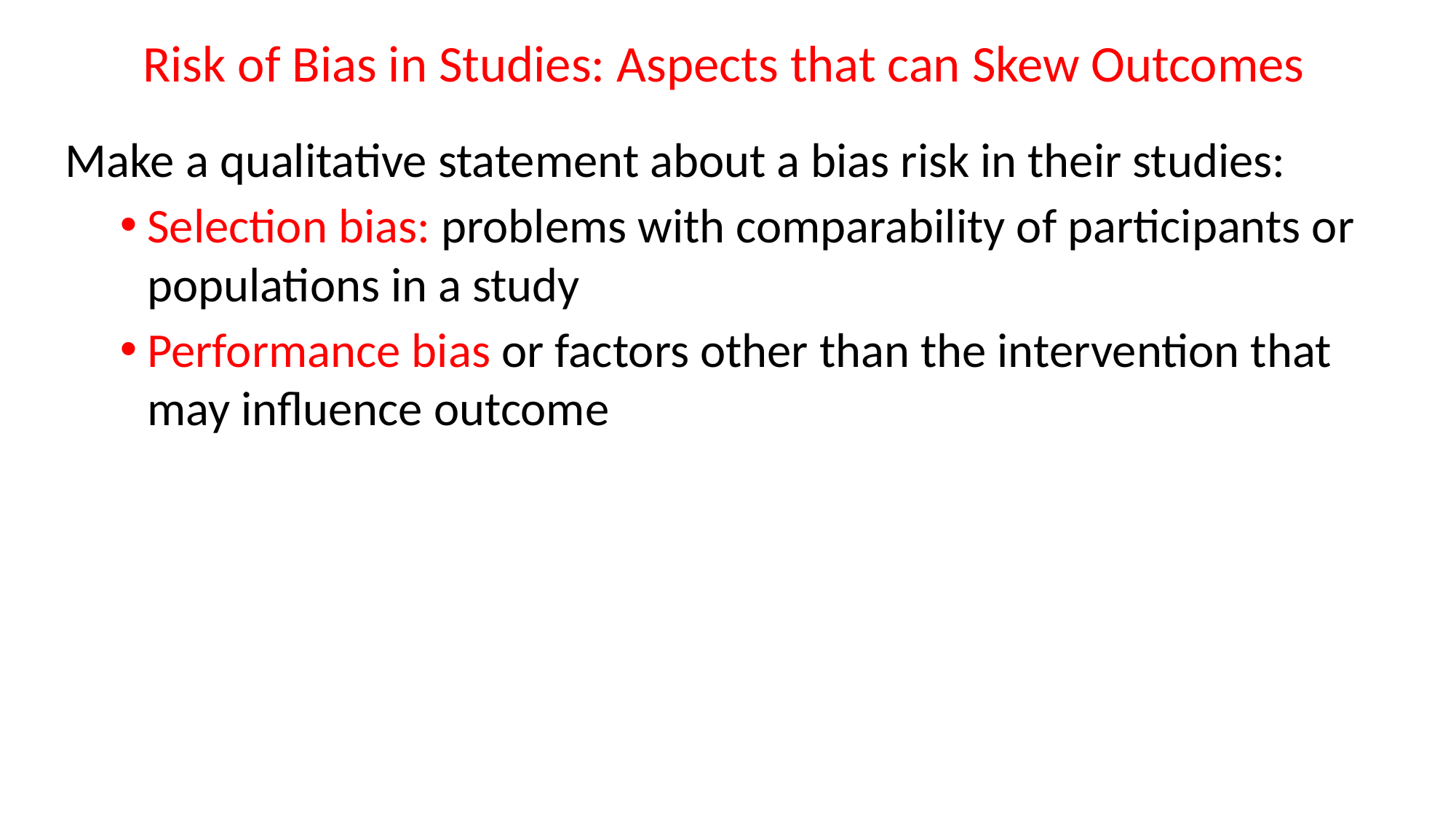

Risk of Bias in Studies: Aspects that can Skew Outcomes
Make a qualitative statement about a bias risk in their studies:
Selection bias: problems with comparability of participants or populations in a study
Performance bias or factors other than the intervention that may influence outcome